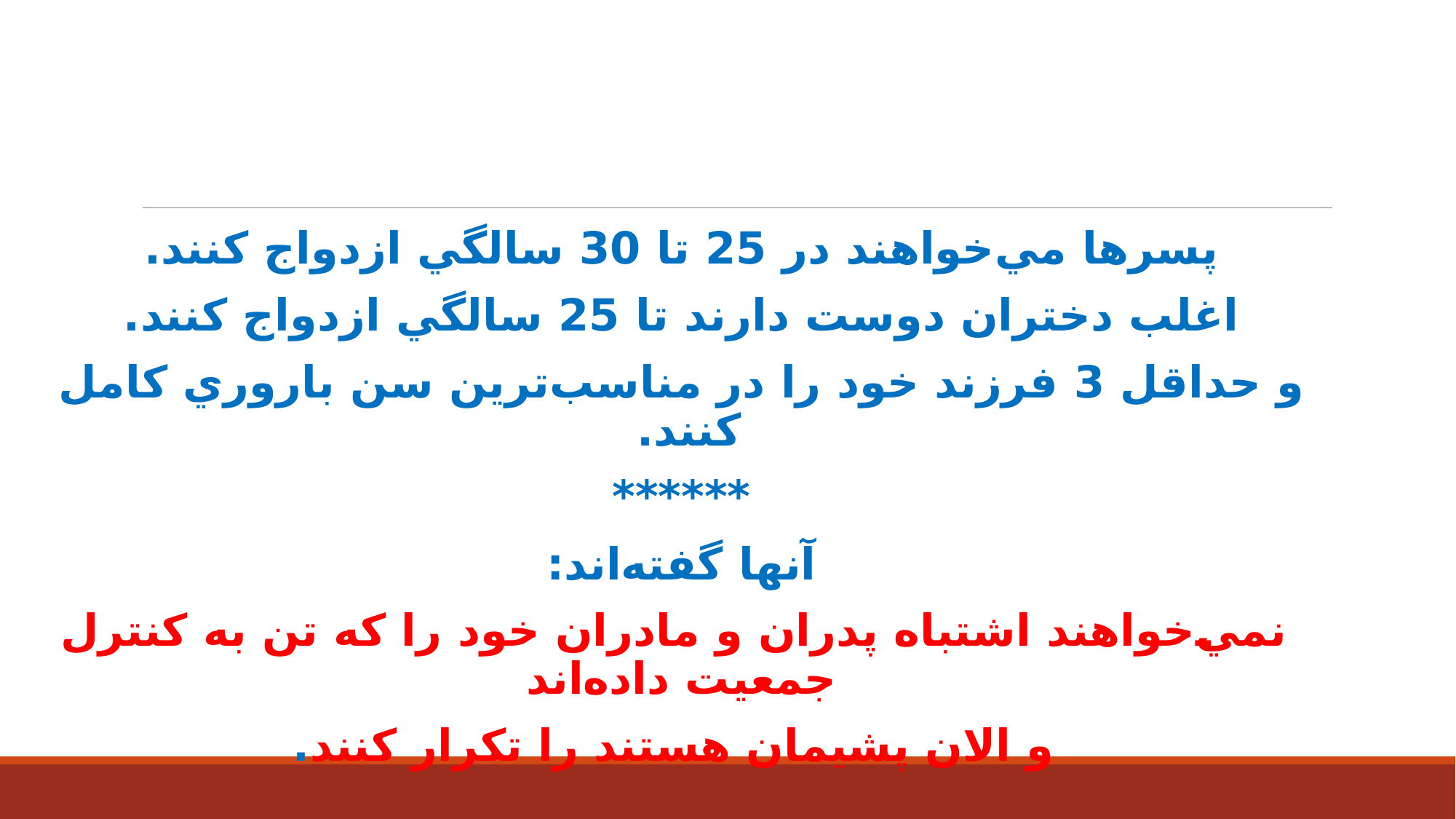

پسرها مي‌خواهند در 25 تا 30 سالگي ازدواج كنند.
 اغلب دختران دوست دارند تا 25 سالگي ازدواج كنند.
و حداقل 3 فرزند خود را در مناسب‌ترين سن باروري كامل كنند.
******
آنها گفته‌اند:
 نمي‌خواهند اشتباه پدران و مادران خود را كه تن به كنترل جمعيت داده‌اند
 و الان پشيمان هستند را تكرار كنند.